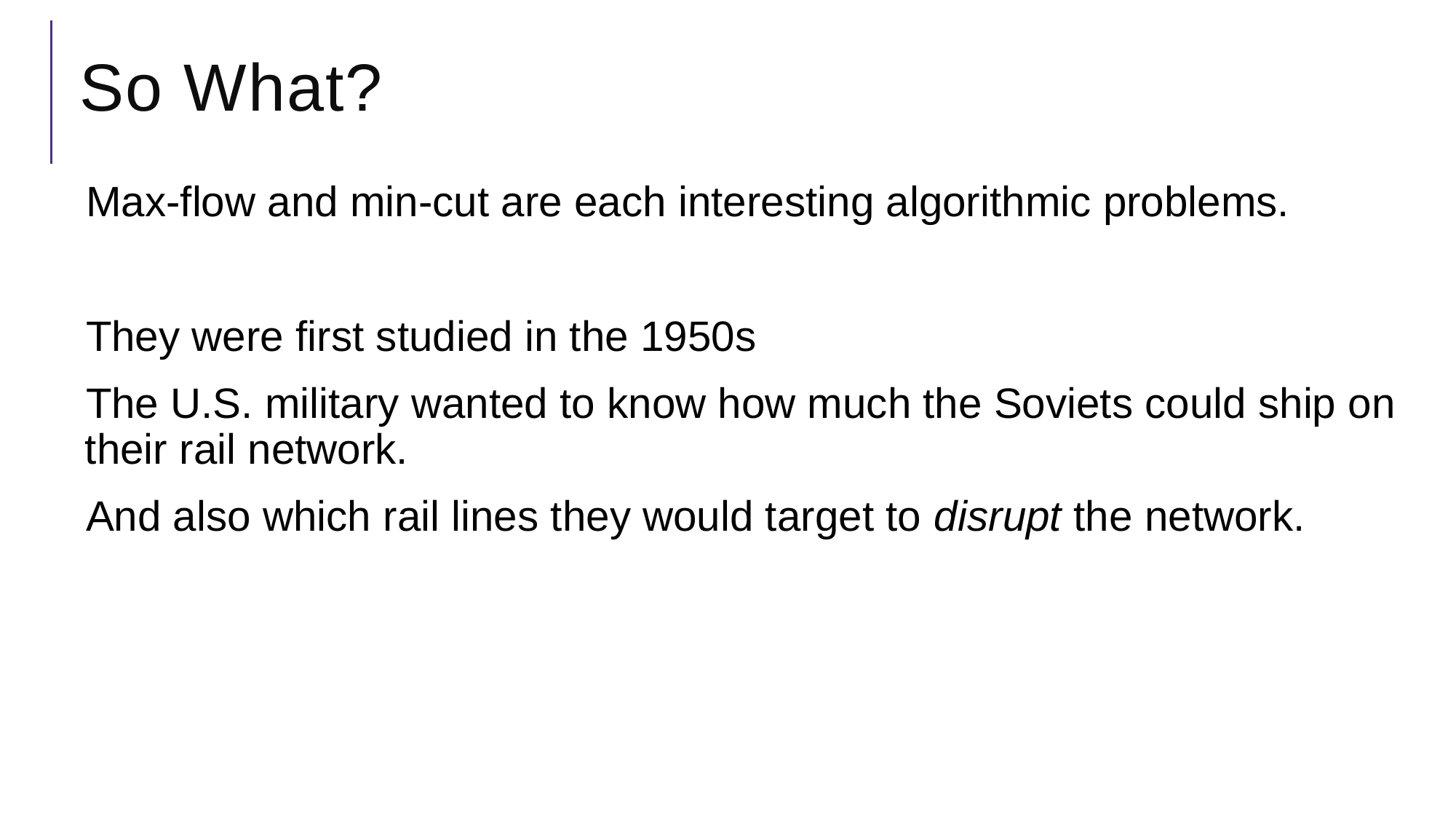

# So What?
Max-flow and min-cut are each interesting algorithmic problems.

They were first studied in the 1950s
The U.S. military wanted to know how much the Soviets could ship on their rail network.
And also which rail lines they would target to disrupt the network.